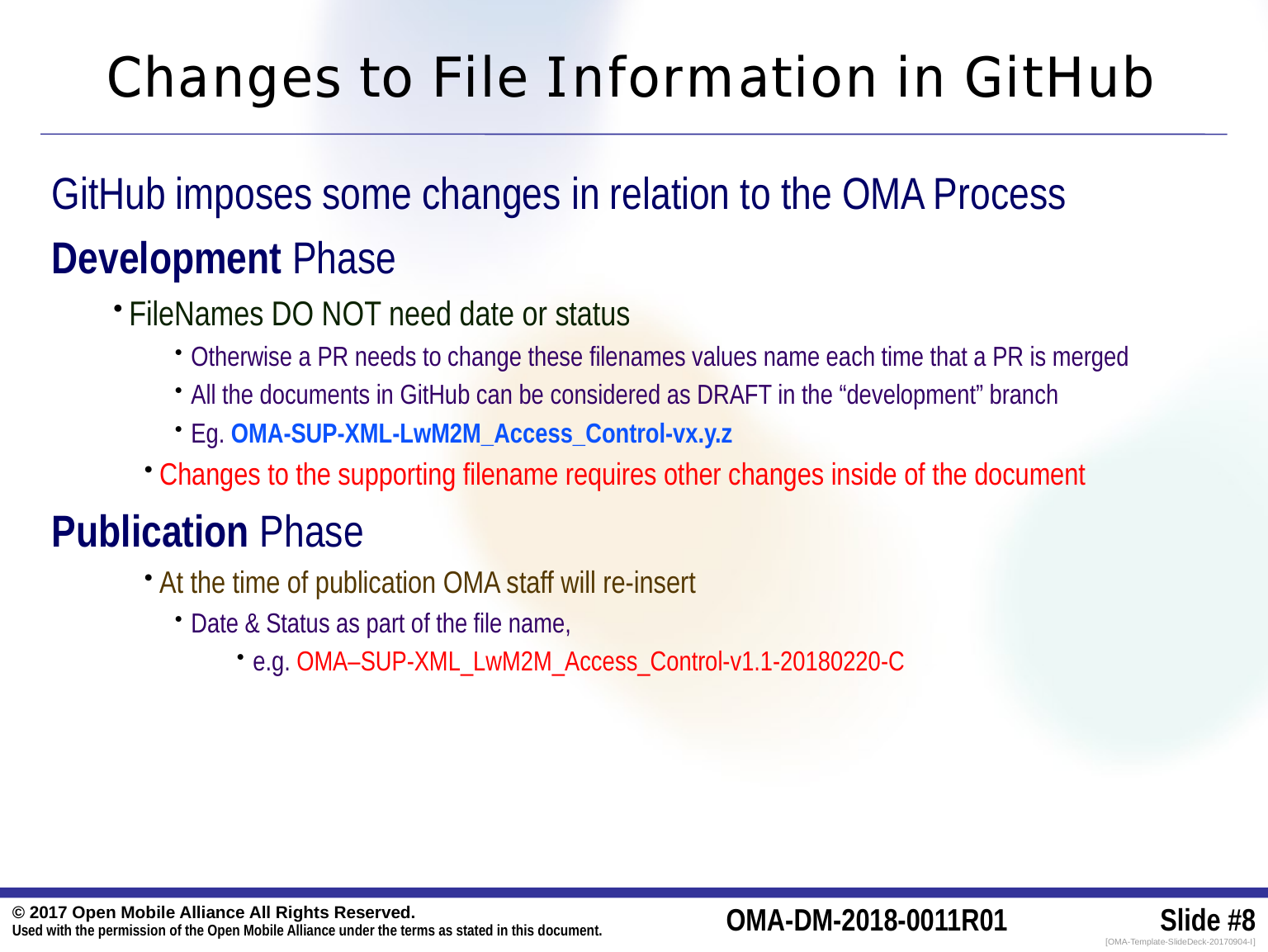

# Changes to File Information in GitHub
GitHub imposes some changes in relation to the OMA Process
Development Phase
FileNames DO NOT need date or status
Otherwise a PR needs to change these filenames values name each time that a PR is merged
All the documents in GitHub can be considered as DRAFT in the “development” branch
Eg. OMA-SUP-XML-LwM2M_Access_Control-vx.y.z
Changes to the supporting filename requires other changes inside of the document
Publication Phase
At the time of publication OMA staff will re-insert
Date & Status as part of the file name,
e.g. OMA–SUP-XML_LwM2M_Access_Control-v1.1-20180220-C